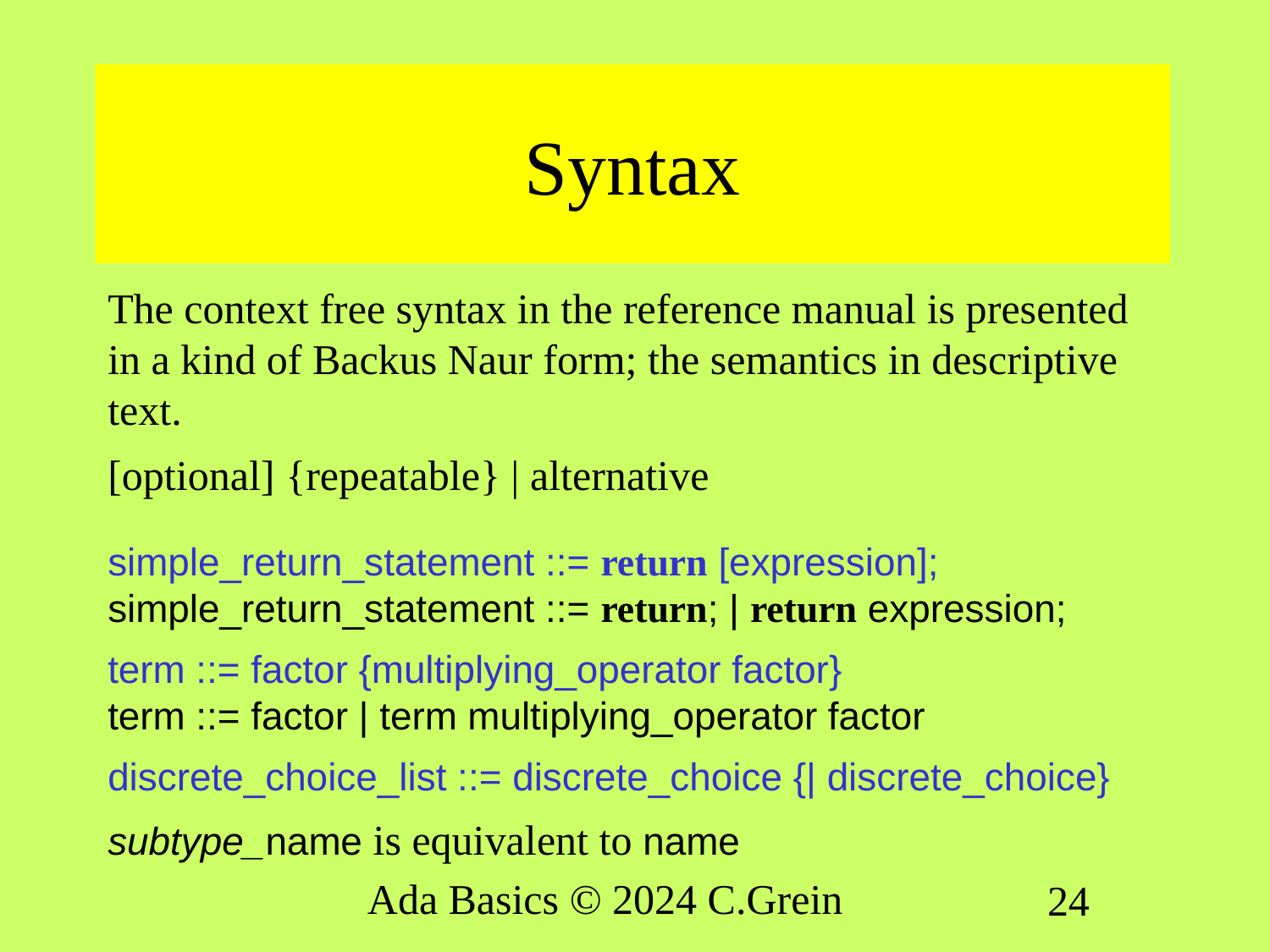

# Syntax
The context free syntax in the reference manual is presented in a kind of Backus Naur form; the semantics in descriptive text.
[optional] {repeatable} | alternative

simple_return_statement ::= return [expression];
simple_return_statement ::= return; | return expression;
term ::= factor {multiplying_operator factor}
term ::= factor | term multiplying_operator factor
discrete_choice_list ::= discrete_choice {| discrete_choice}
subtype_name is equivalent to name
Ada Basics © 2024 C.Grein
24